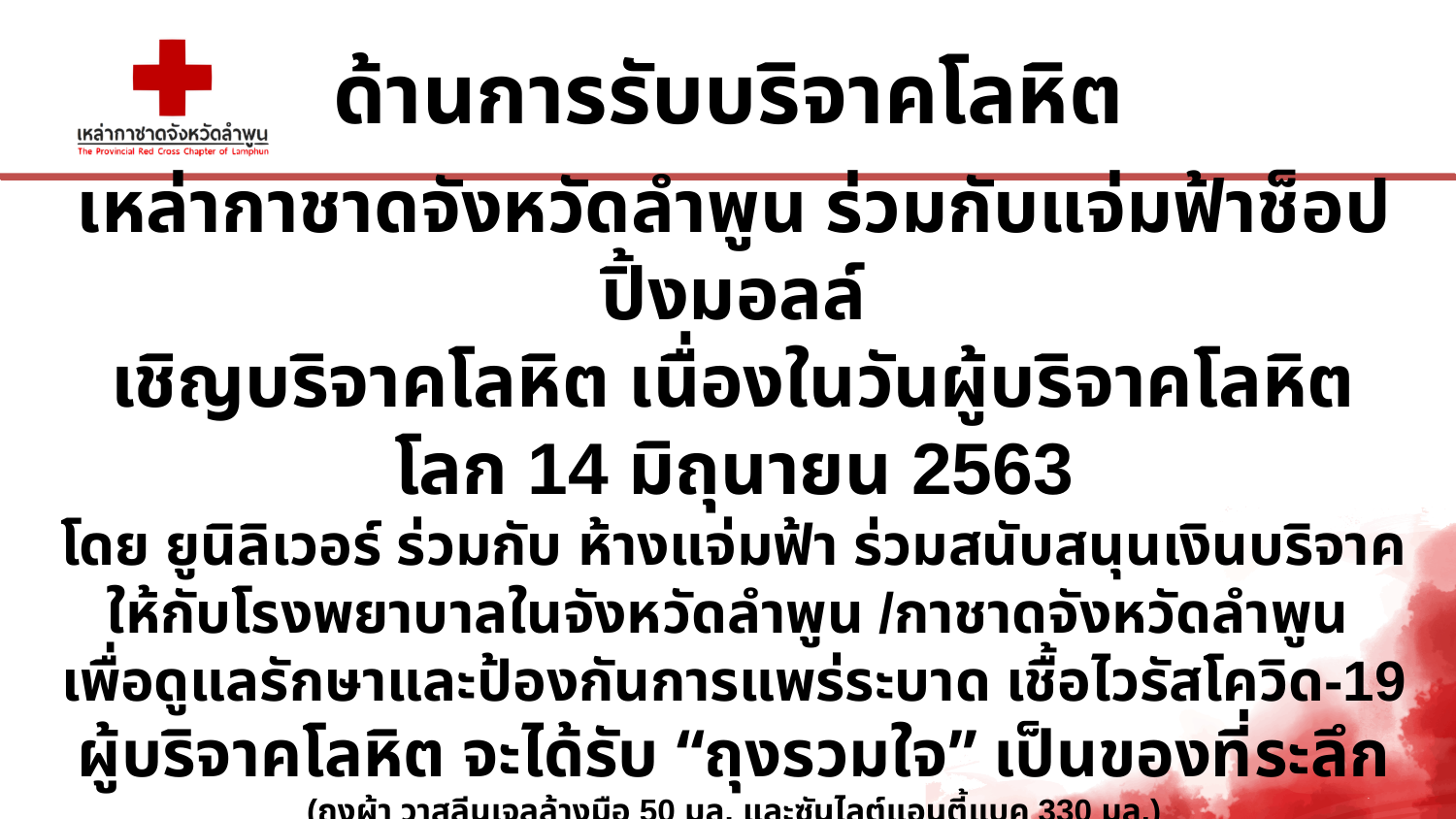

# ด้านการรับบริจาคโลหิต
เหล่ากาชาดจังหวัดลำพูน ร่วมกับแจ่มฟ้าช็อปปิ้งมอลล์
เชิญบริจาคโลหิต เนื่องในวันผู้บริจาคโลหิตโลก 14 มิถุนายน 2563
โดย ยูนิลิเวอร์ ร่วมกับ ห้างแจ่มฟ้า ร่วมสนับสนุนเงินบริจาค
ให้กับโรงพยาบาลในจังหวัดลำพูน /กาชาดจังหวัดลำพูน
เพื่อดูแลรักษาและป้องกันการแพร่ระบาด เชื้อไวรัสโควิด-19
 ผู้บริจาคโลหิต จะได้รับ “ถุงรวมใจ” เป็นของที่ระลึก
(ถุงผ้า วาสลีนเจลล้างมือ 50 มล. และซันไลต์แอนตี้แบค 330 มล.)